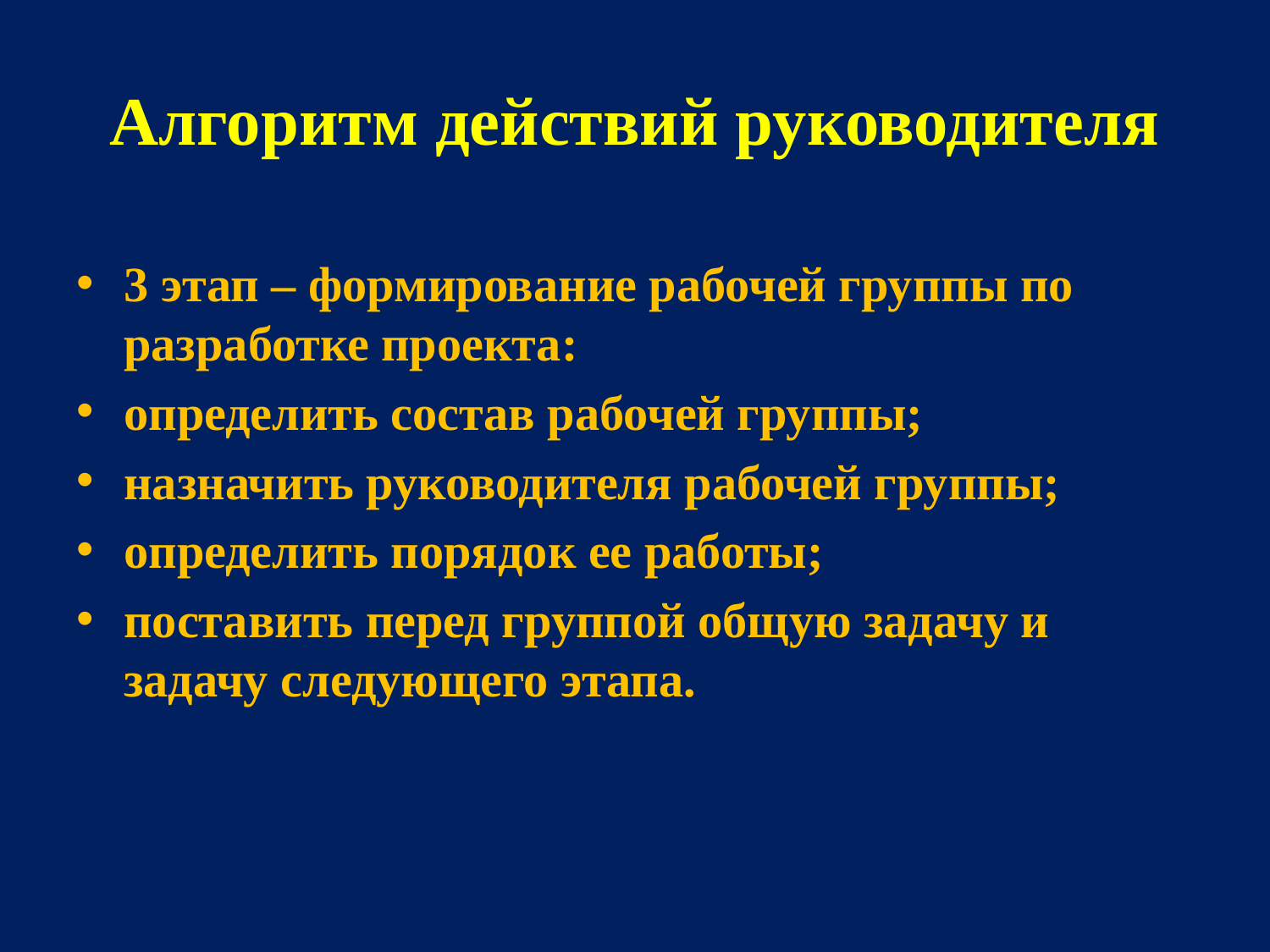

# Алгоритм действий руководителя
3 этап – формирование рабочей группы по разработке проекта:
определить состав рабочей группы;
назначить руководителя рабочей группы;
определить порядок ее работы;
поставить перед группой общую задачу и задачу следующего этапа.